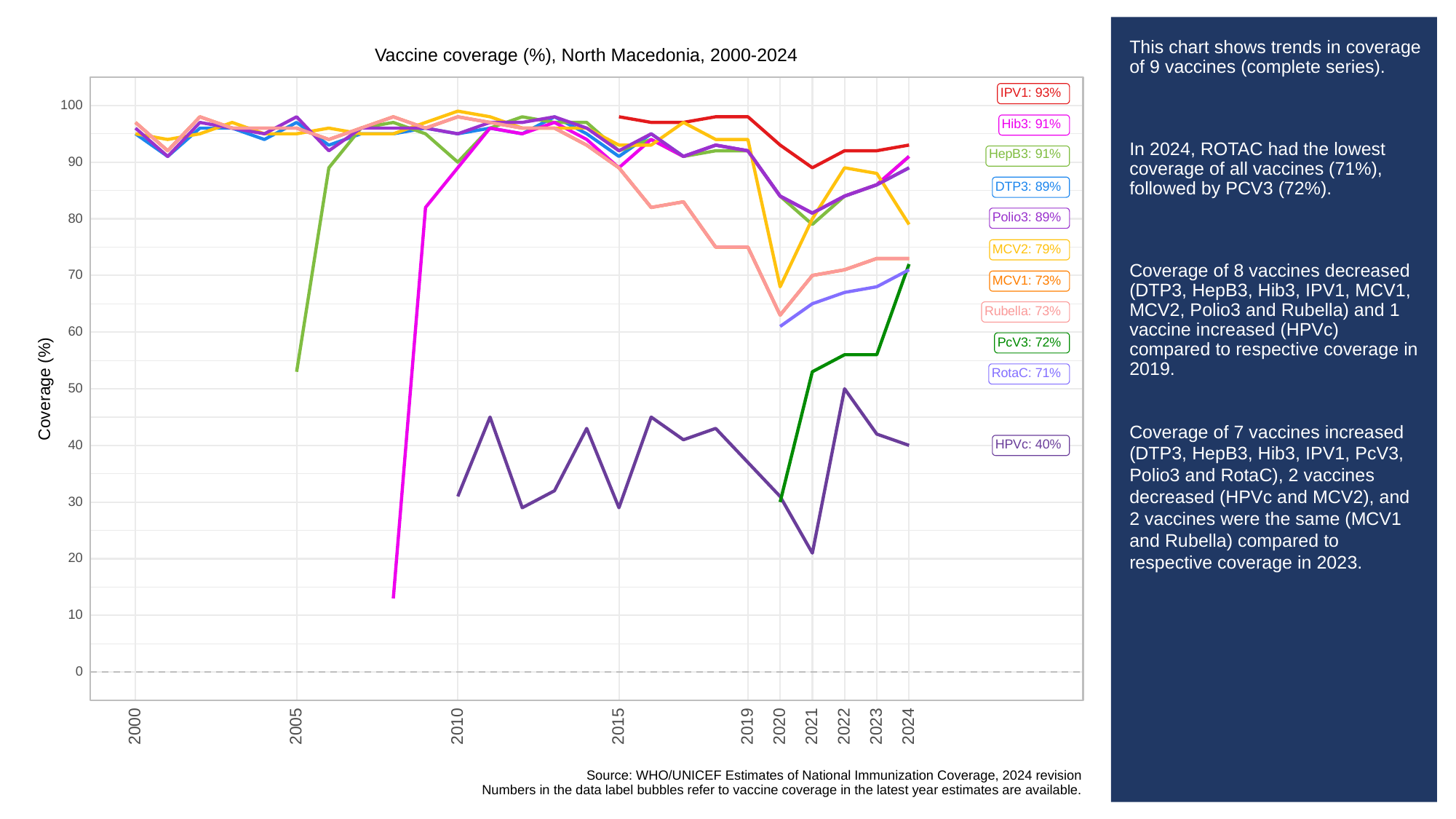

# This chart shows trends in coverage of 9 vaccines (complete series).

In 2024, ROTAC had the lowest coverage of all vaccines (71%), followed by PCV3 (72%).

Coverage of 8 vaccines decreased (DTP3, HepB3, Hib3, IPV1, MCV1, MCV2, Polio3 and Rubella) and 1 vaccine increased (HPVc) compared to respective coverage in 2019.

Coverage of 7 vaccines increased (DTP3, HepB3, Hib3, IPV1, PcV3, Polio3 and RotaC), 2 vaccines decreased (HPVc and MCV2), and 2 vaccines were the same (MCV1 and Rubella) compared to respective coverage in 2023.

Vaccine coverage (%), North Macedonia, 2000-2024

IPV1: 93%

100

Hib3: 91%

HepB3: 91%

90

DTP3: 89%

Polio3: 89%
80

MCV2: 79%

70

MCV1: 73%

Rubella: 73%
60

PcV3: 72%

RotaC: 71%
Coverage (%)
50

HPVc: 40%
40

30

20

10

0

2023
2000
2005
2010
2015
2019
2020
2021
2022
2024
Source: WHO/UNICEF Estimates of National Immunization Coverage, 2024 revision
Numbers in the data label bubbles refer to vaccine coverage in the latest year estimates are available.